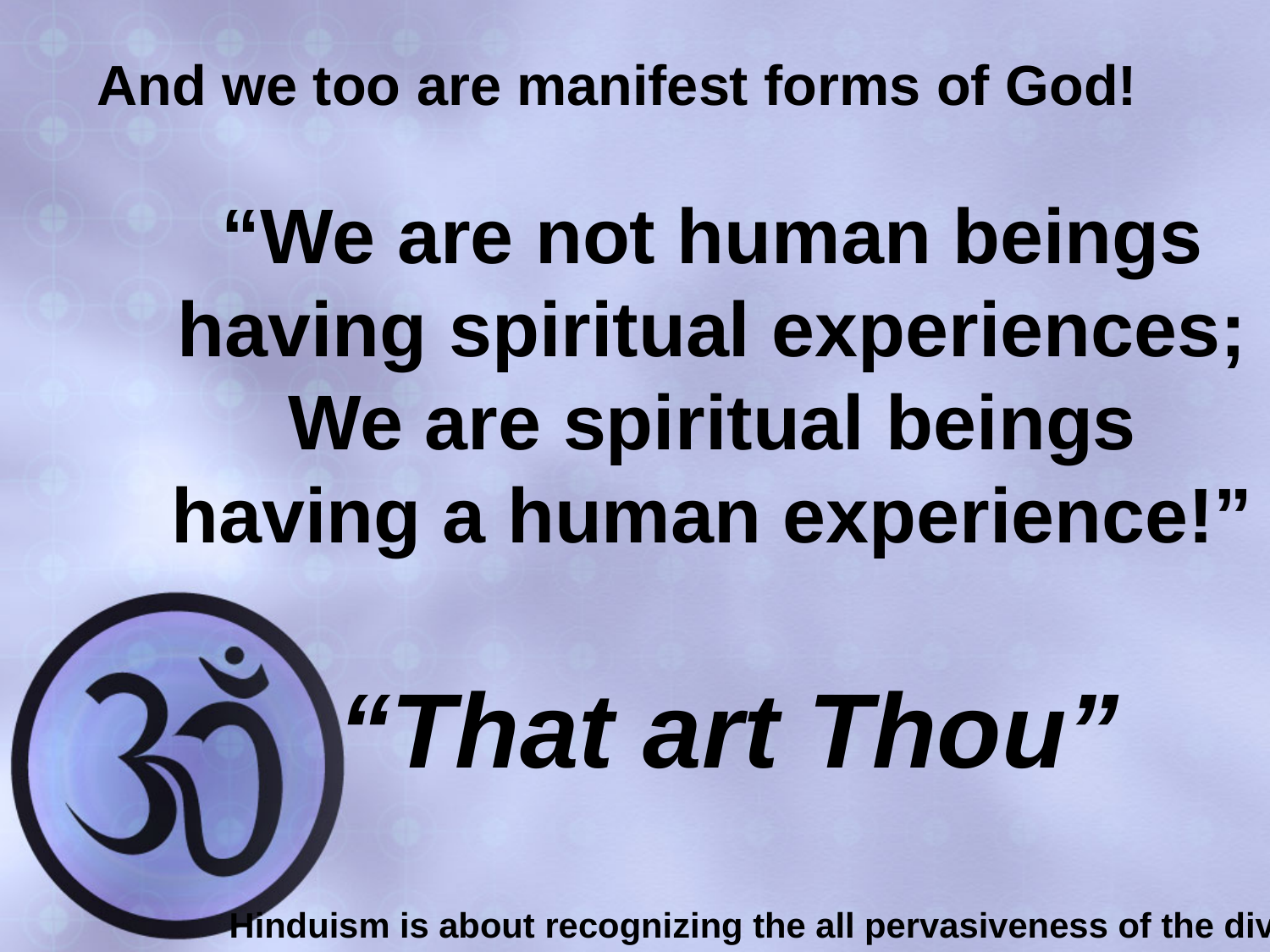

And we too are manifest forms of God!
“We are not human beings
having spiritual experiences;
We are spiritual beings
having a human experience!”
“That art Thou”
Hinduism is about recognizing the all pervasiveness of the divine